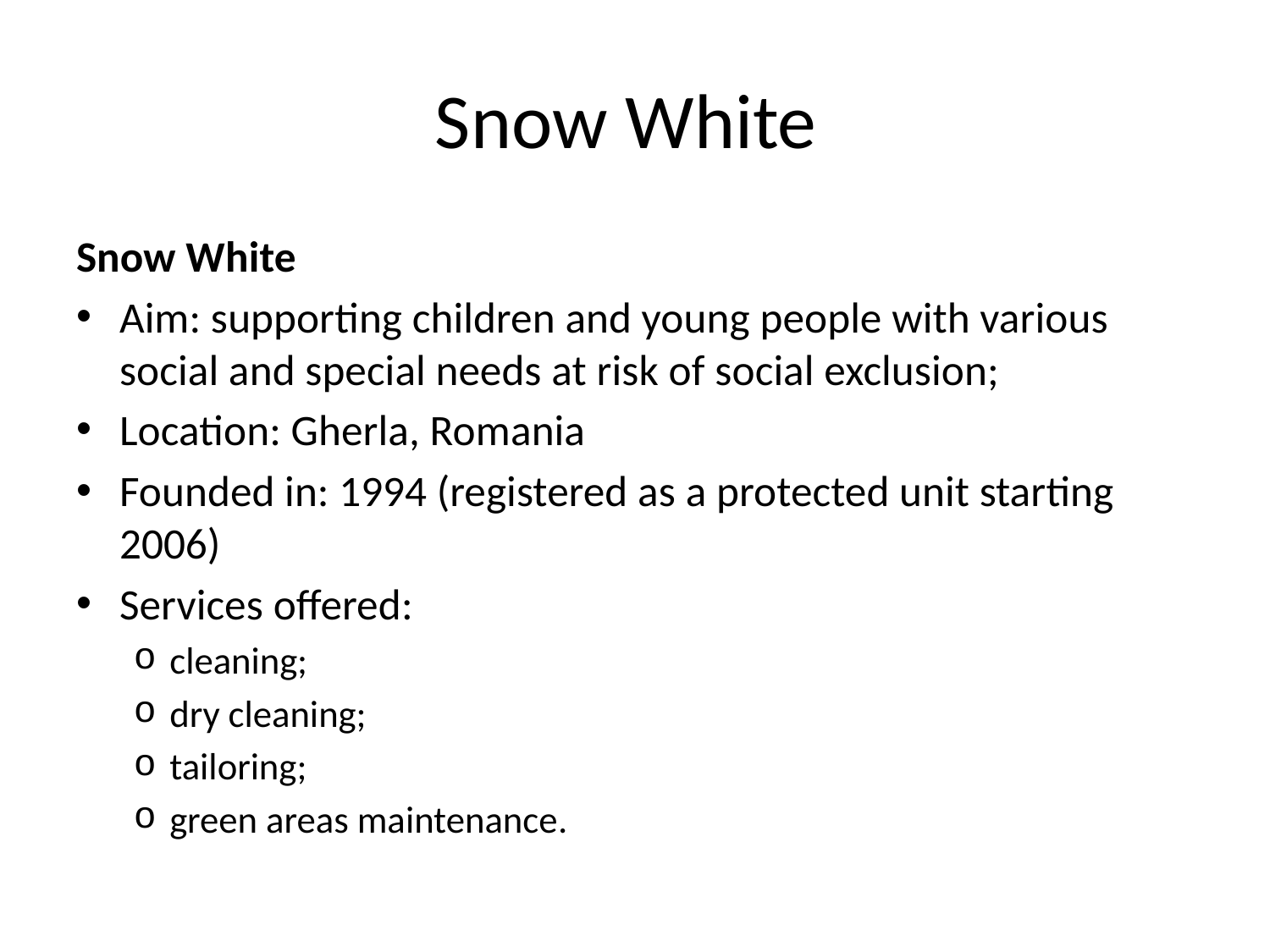

# Snow White
Snow White
Aim: supporting children and young people with various social and special needs at risk of social exclusion;
Location: Gherla, Romania
Founded in: 1994 (registered as a protected unit starting 2006)
Services offered:
cleaning;
dry cleaning;
tailoring;
green areas maintenance.